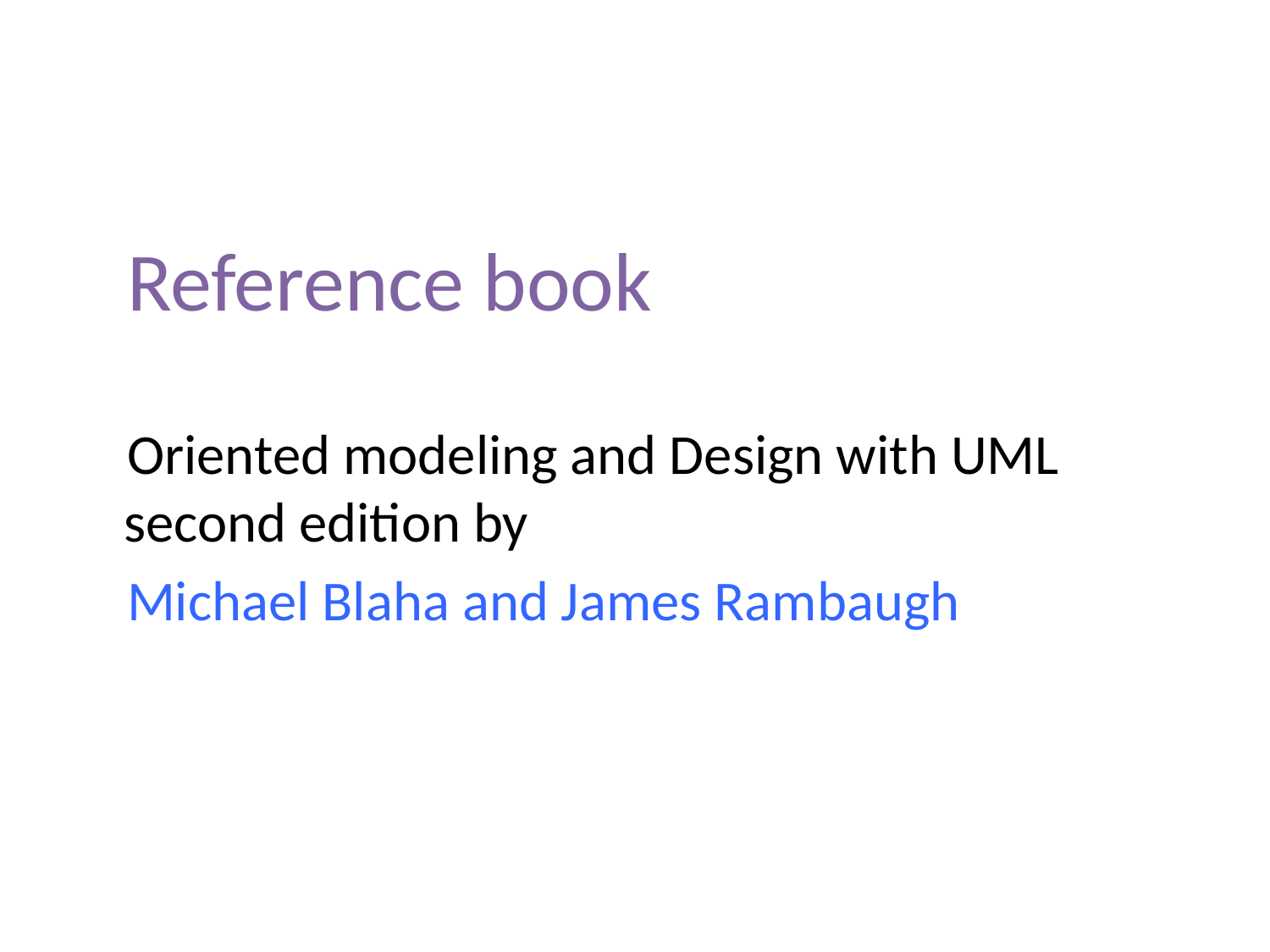

#
    Reference book

    Oriented modeling and Design with UML second edition by
    Michael Blaha and James Rambaugh